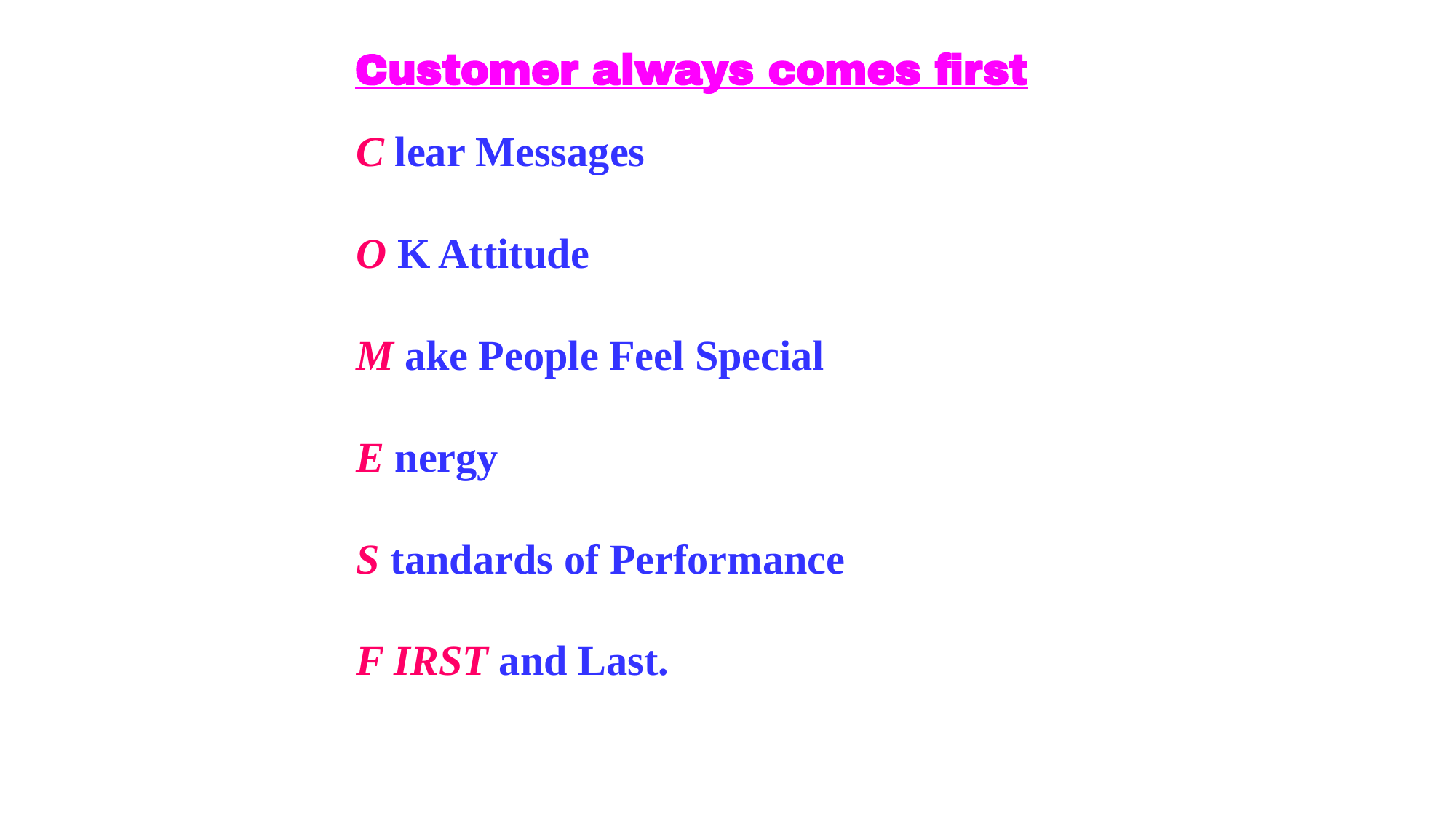

Customer always comes first
C lear Messages

O K Attitude

M ake People Feel Special

E nergy

S tandards of Performance

F IRST and Last.